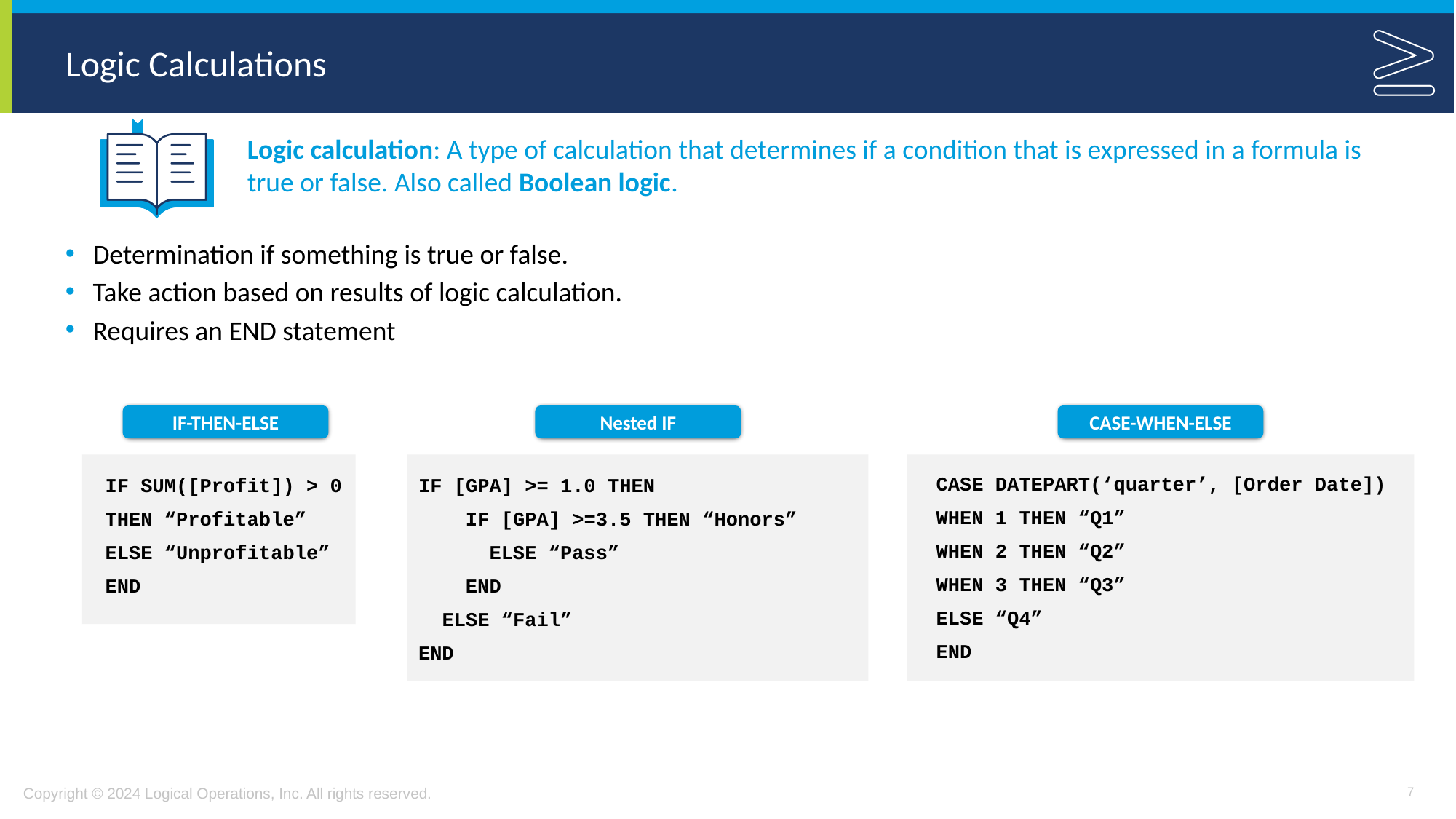

# Logic Calculations
Logic calculation: A type of calculation that determines if a condition that is expressed in a formula is true or false. Also called Boolean logic.
Determination if something is true or false.
Take action based on results of logic calculation.
Requires an END statement
IF-THEN-ELSE
Nested IF
CASE-WHEN-ELSE

IF SUM([Profit]) > 0
THEN “Profitable”
ELSE “Unprofitable”
END

IF [GPA] >= 1.0 THEN
    IF [GPA] >=3.5 THEN “Honors”
      ELSE “Pass”
    END
  ELSE “Fail”
END

CASE DATEPART(‘quarter’, [Order Date])
WHEN 1 THEN “Q1”
WHEN 2 THEN “Q2”
WHEN 3 THEN “Q3”
ELSE “Q4”
END
7